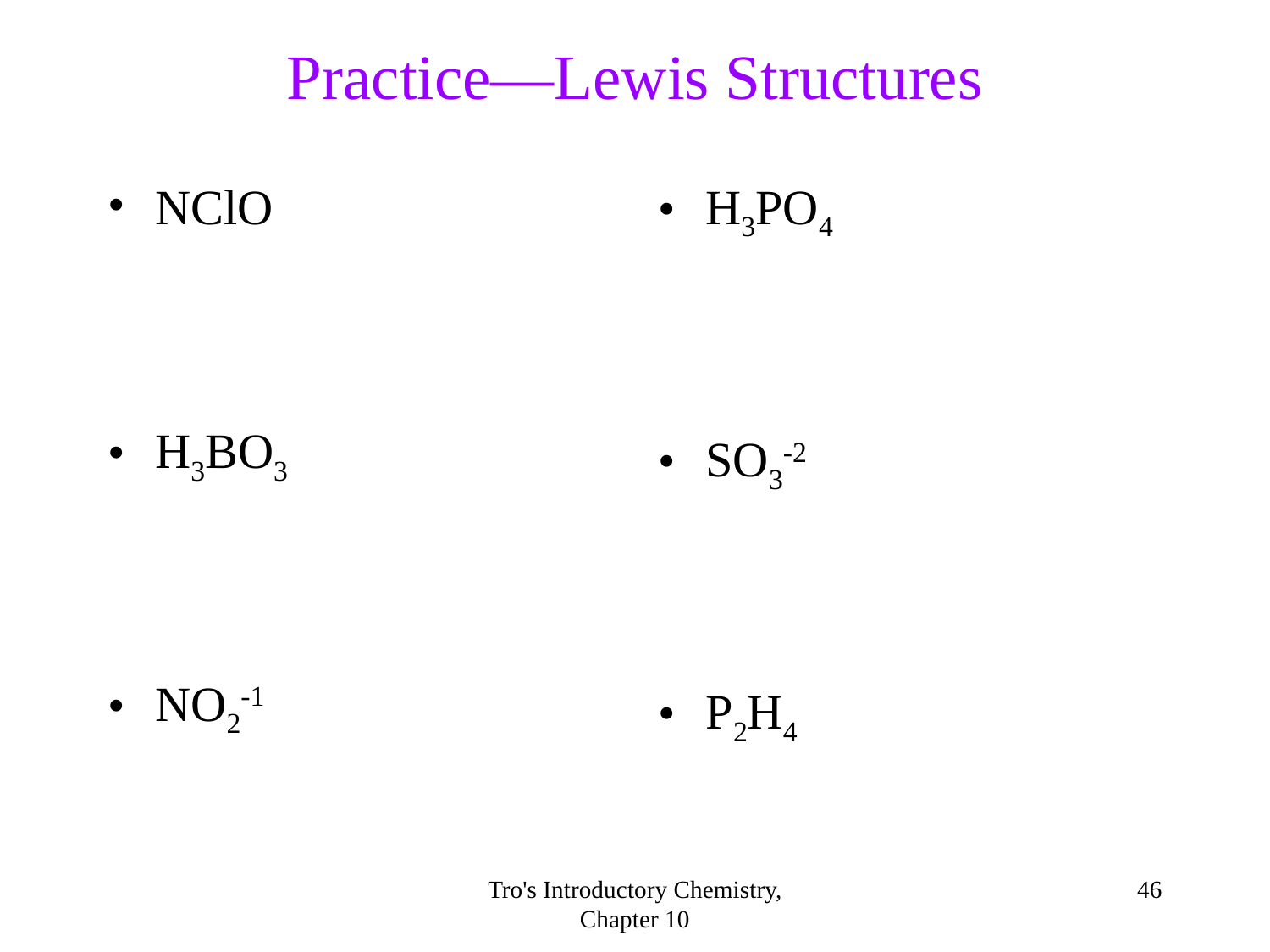

Practice—Lewis Structures
NClO
H3BO3
NO2-1
H3PO4
SO3-2
P2H4
Tro's Introductory Chemistry, Chapter 10
46